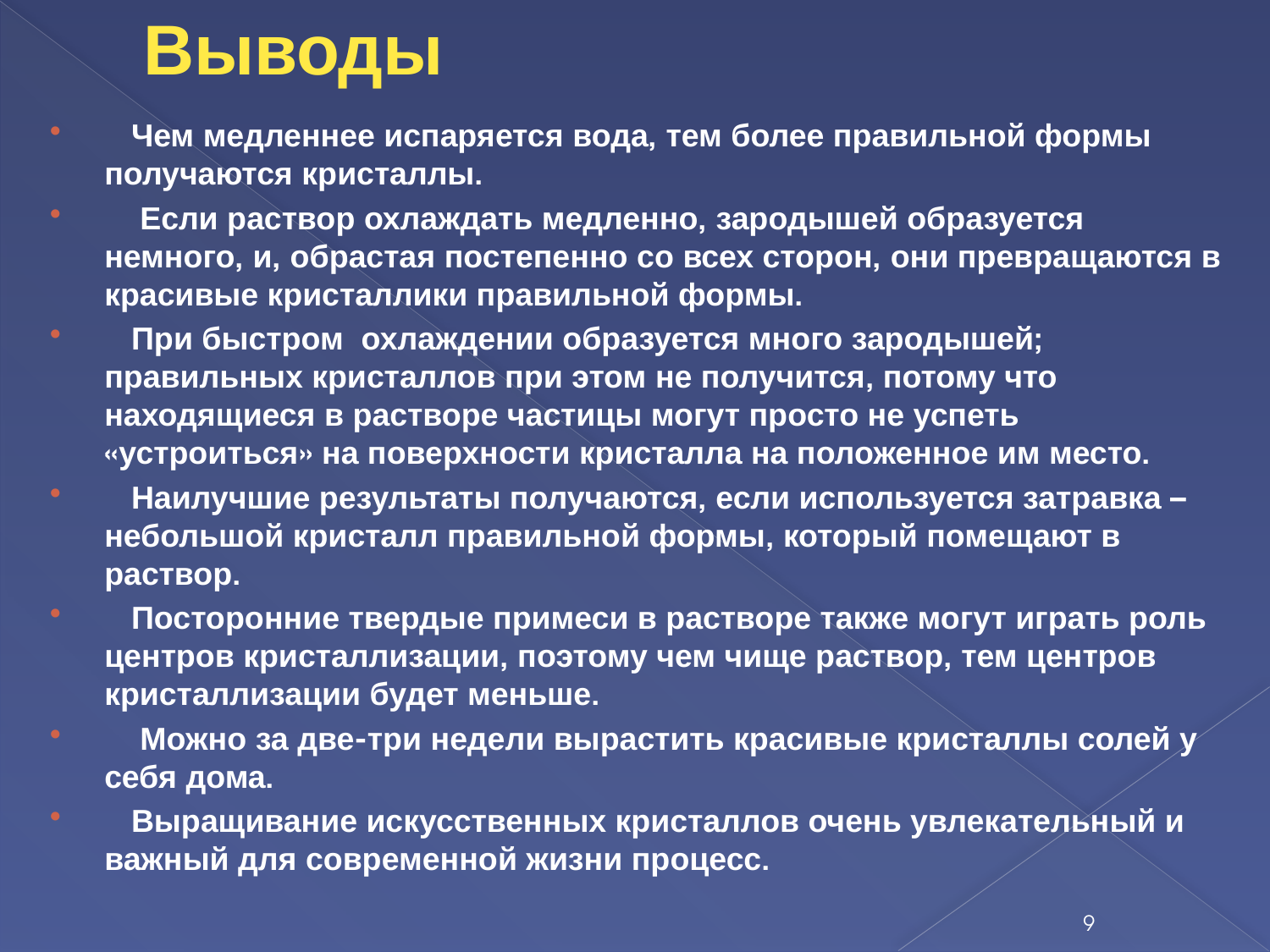

# Выводы
   Чем медленнее испаряется вода, тем более правильной формы получаются кристаллы.
    Если раствор охлаждать медленно, зародышей образуется немного, и, обрастая постепенно со всех сторон, они превращаются в красивые кристаллики правильной формы.
   При быстром  охлаждении образуется много зародышей; правильных кристаллов при этом не получится, потому что находящиеся в растворе частицы могут просто не успеть «устроиться» на поверхности кристалла на положенное им место.
   Наилучшие результаты получаются, если используется затравка – небольшой кристалл правильной формы, который помещают в раствор.
   Посторонние твердые примеси в растворе также могут играть роль центров кристаллизации, поэтому чем чище раствор, тем центров кристаллизации будет меньше.
    Можно за две-три недели вырастить красивые кристаллы солей у себя дома.
   Выращивание искусственных кристаллов очень увлекательный и важный для современной жизни процесс.
9